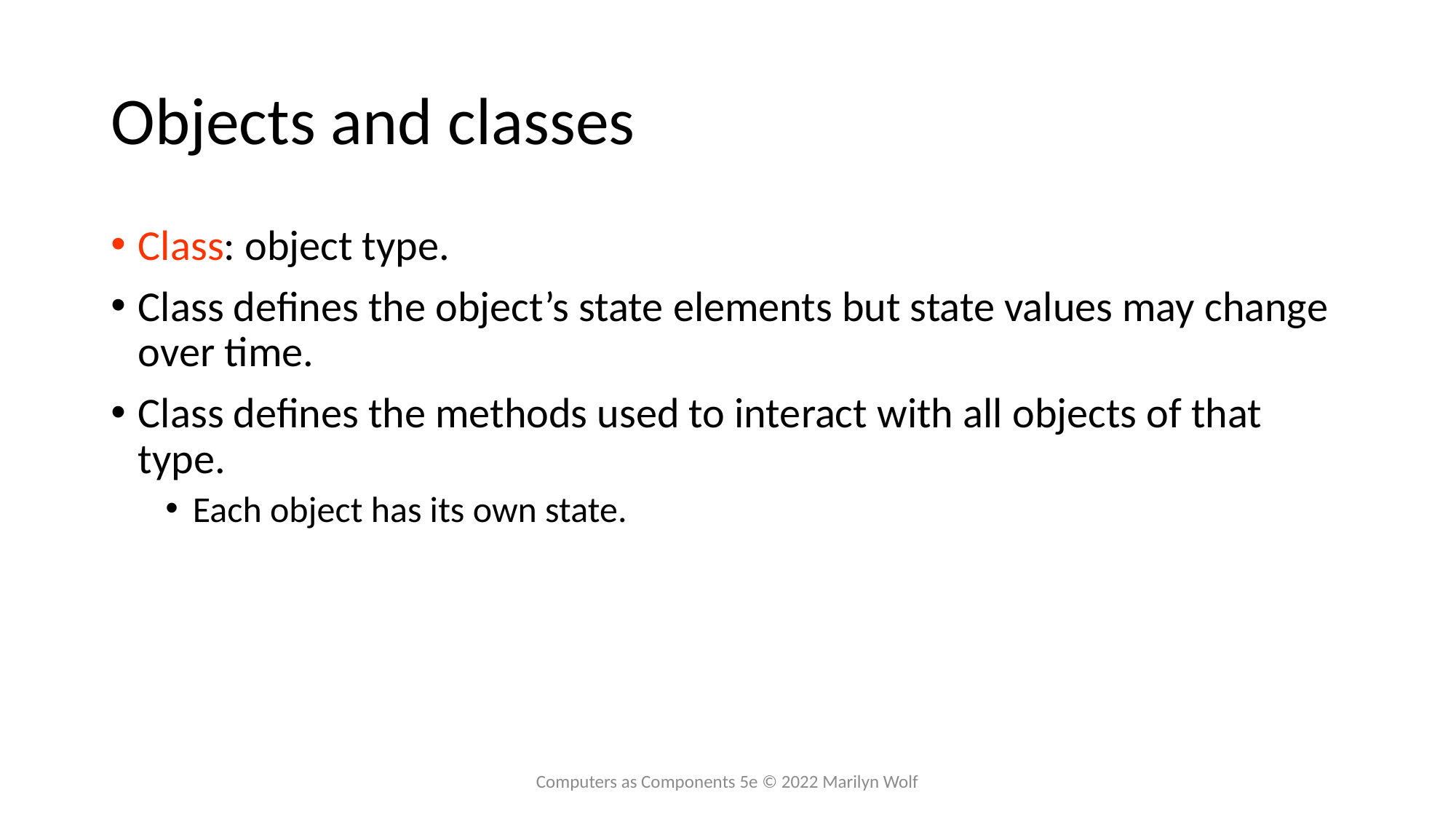

# Objects and classes
Class: object type.
Class defines the object’s state elements but state values may change over time.
Class defines the methods used to interact with all objects of that type.
Each object has its own state.
Computers as Components 5e © 2022 Marilyn Wolf